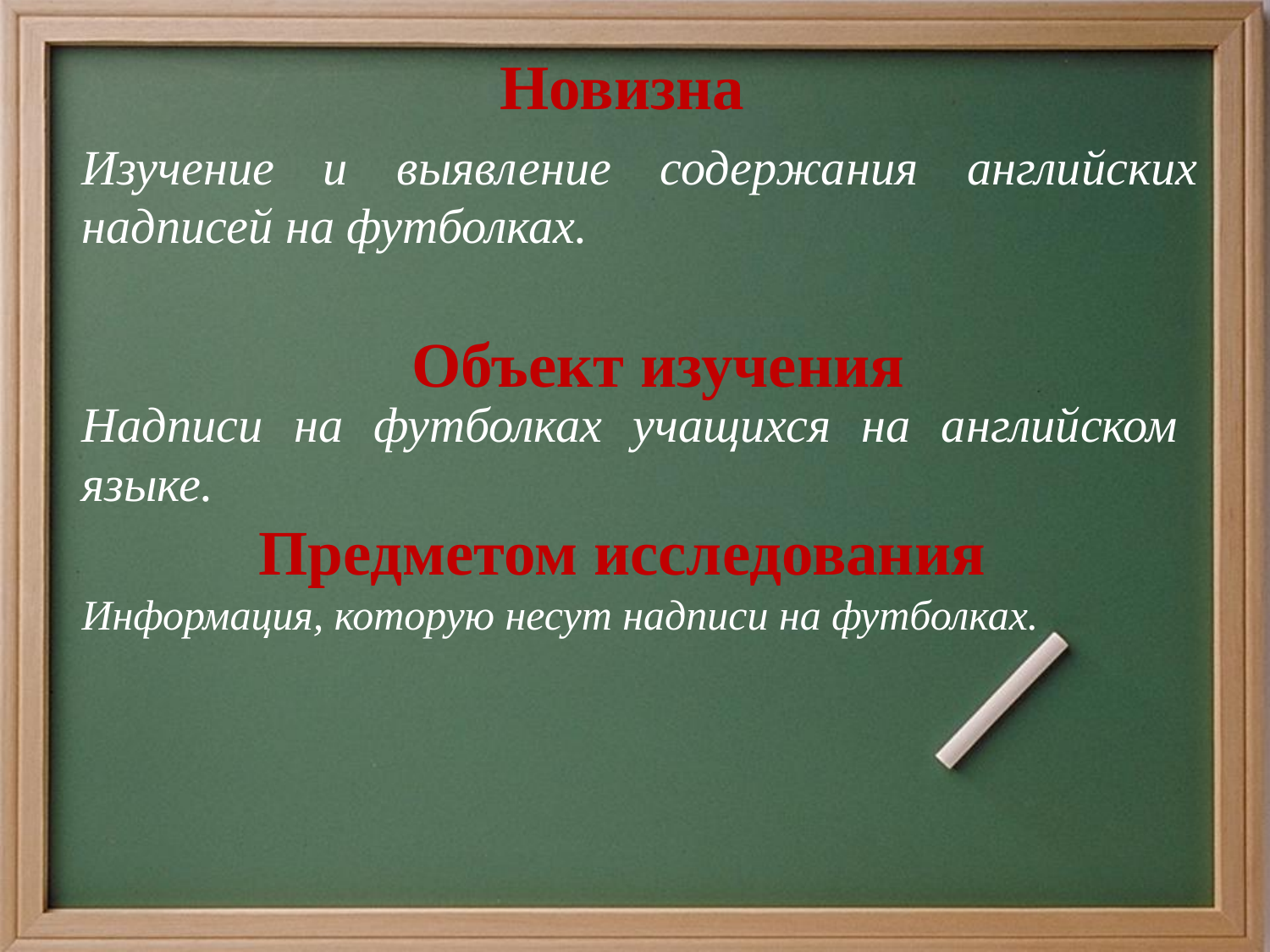

Новизна
Изучение и выявление содержания английских надписей на футболках.
Объект изучения
Надписи на футболках учащихся на английском языке.
Предметом исследования
Информация, которую несут надписи на футболках.